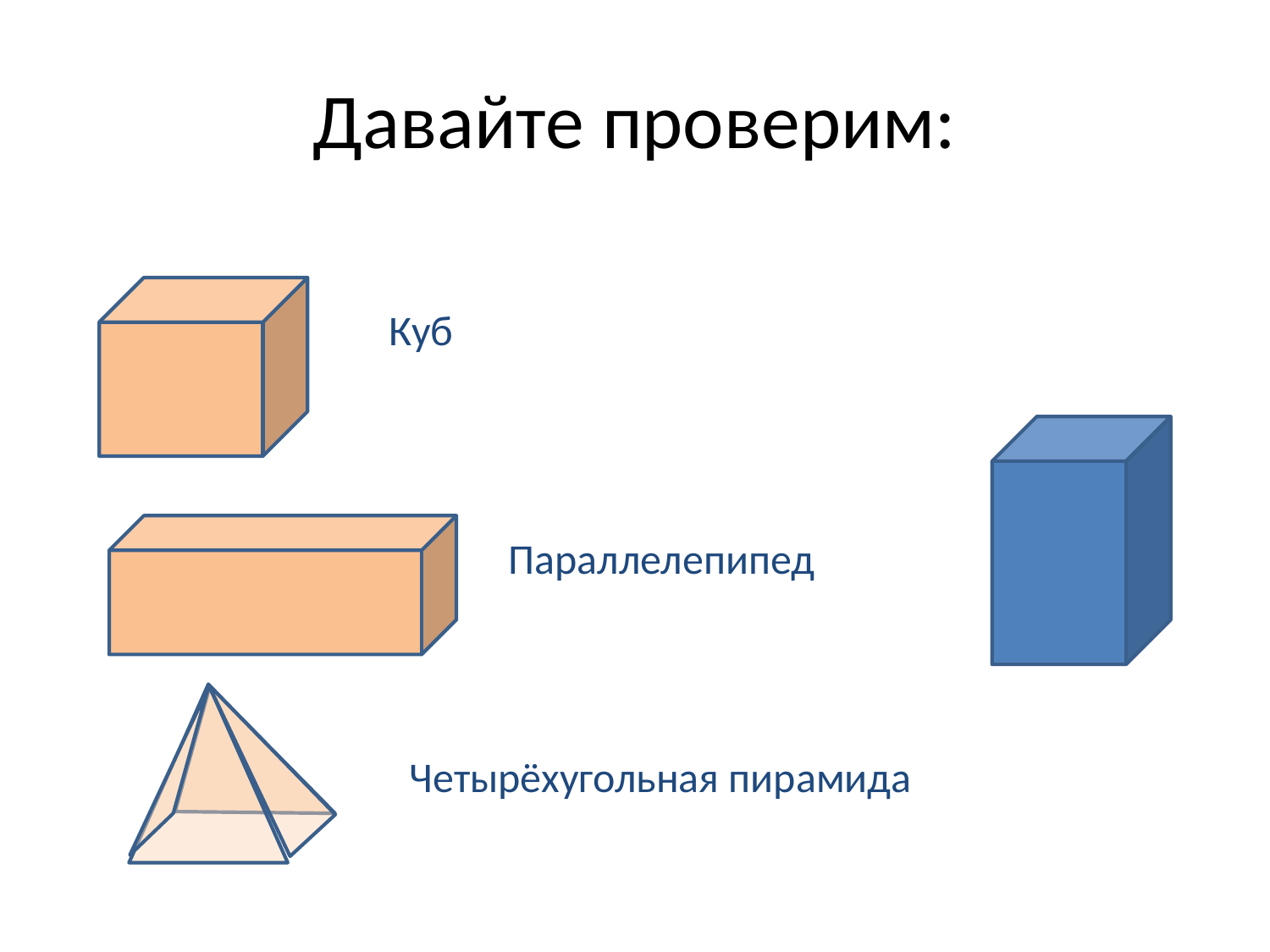

# Давайте проверим:

Куб

Параллелепипед

Четырёхугольная пирамида